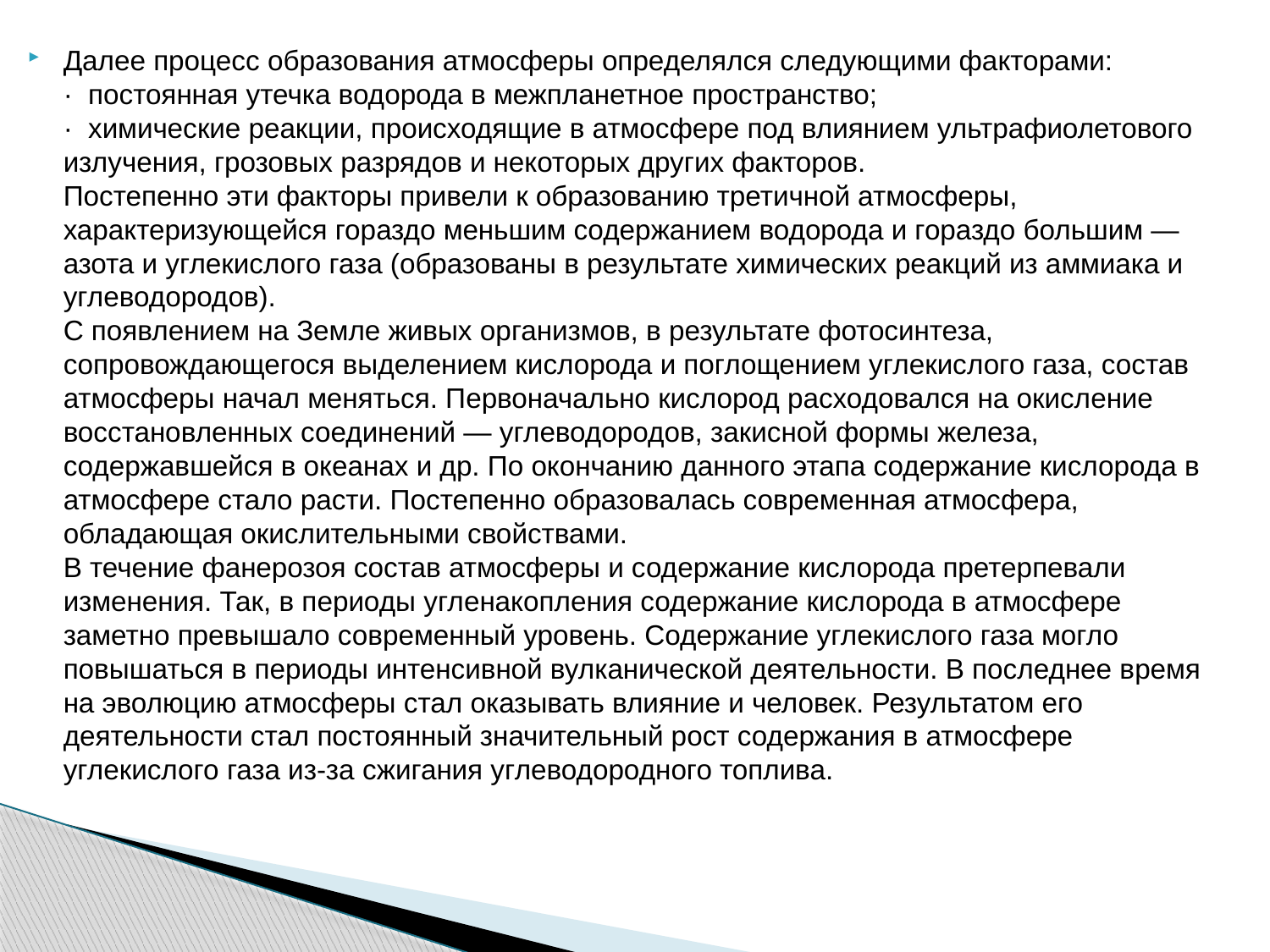

Далее процесс образования атмосферы определялся следующими факторами:
·  постоянная утечка водорода в межпланетное пространство; 
·  химические реакции, происходящие в атмосфере под влиянием ультрафиолетового излучения, грозовых разрядов и некоторых других факторов. 
Постепенно эти факторы привели к образованию третичной атмосферы, характеризующейся гораздо меньшим содержанием водорода и гораздо большим — азота и углекислого газа (образованы в результате химических реакций из аммиака и углеводородов).
С появлением на Земле живых организмов, в результате фотосинтеза, сопровождающегося выделением кислорода и поглощением углекислого газа, состав атмосферы начал меняться. Первоначально кислород расходовался на окисление восстановленных соединений — углеводородов, закисной формы железа, содержавшейся в океанах и др. По окончанию данного этапа содержание кислорода в атмосфере стало расти. Постепенно образовалась современная атмосфера, обладающая окислительными свойствами. 
В течение фанерозоя состав атмосферы и содержание кислорода претерпевали изменения. Так, в периоды угленакопления содержание кислорода в атмосфере заметно превышало современный уровень. Содержание углекислого газа могло повышаться в периоды интенсивной вулканической деятельности. В последнее время на эволюцию атмосферы стал оказывать влияние и человек. Результатом его деятельности стал постоянный значительный рост содержания в атмосфере углекислого газа из-за сжигания углеводородного топлива.